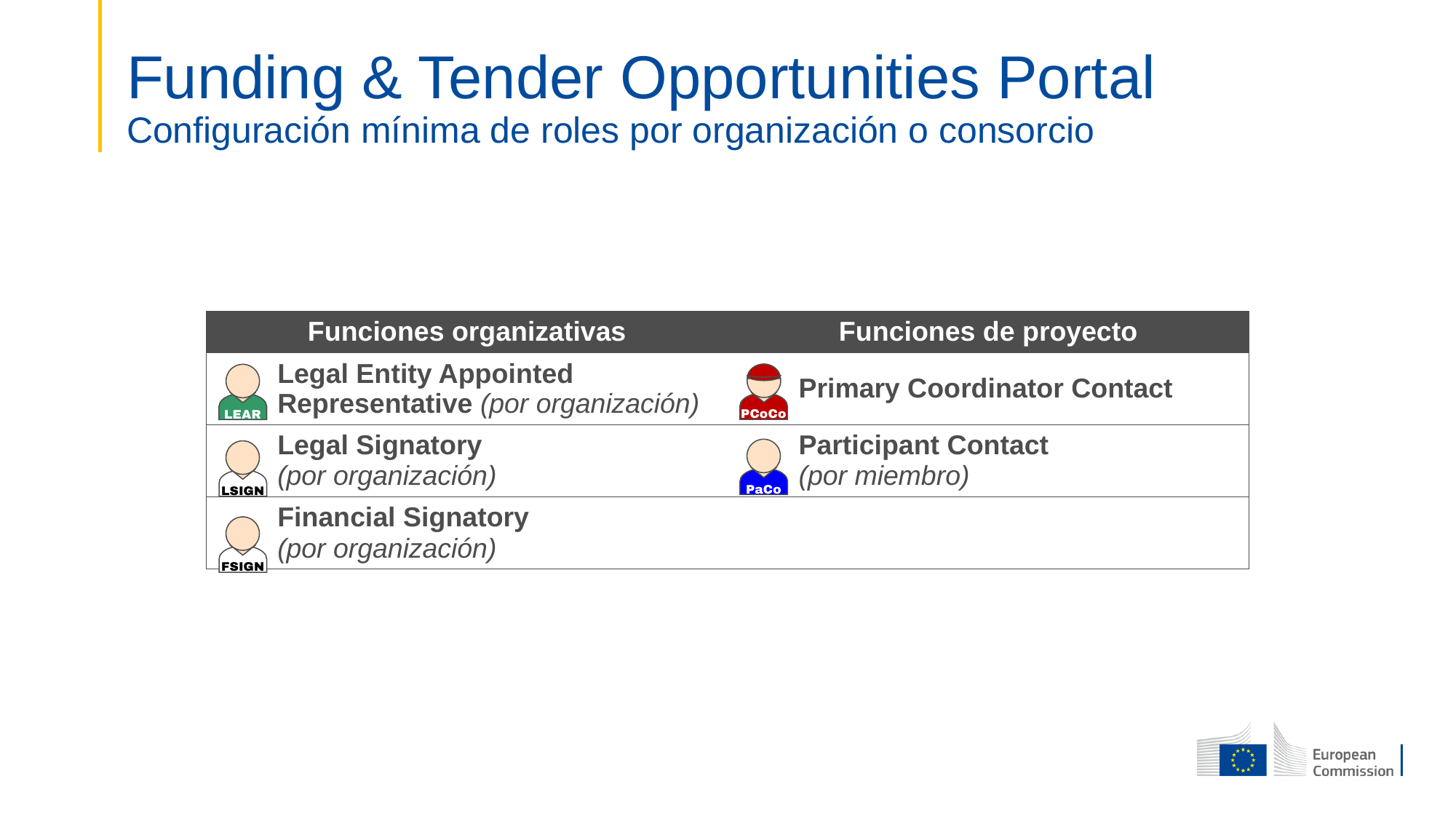

# Funding & Tender Opportunities Portal Configuración mínima de roles por organización o consorcio
| Funciones organizativas | Funciones de proyecto |
| --- | --- |
| Legal Entity Appointed Representative (por organización) | Primary Coordinator Contact |
| Legal Signatory (por organización) | Participant Contact (por miembro) |
| Financial Signatory (por organización) |  |

PCoCo

LEAR

PaCo

LSIGN

FSIGN